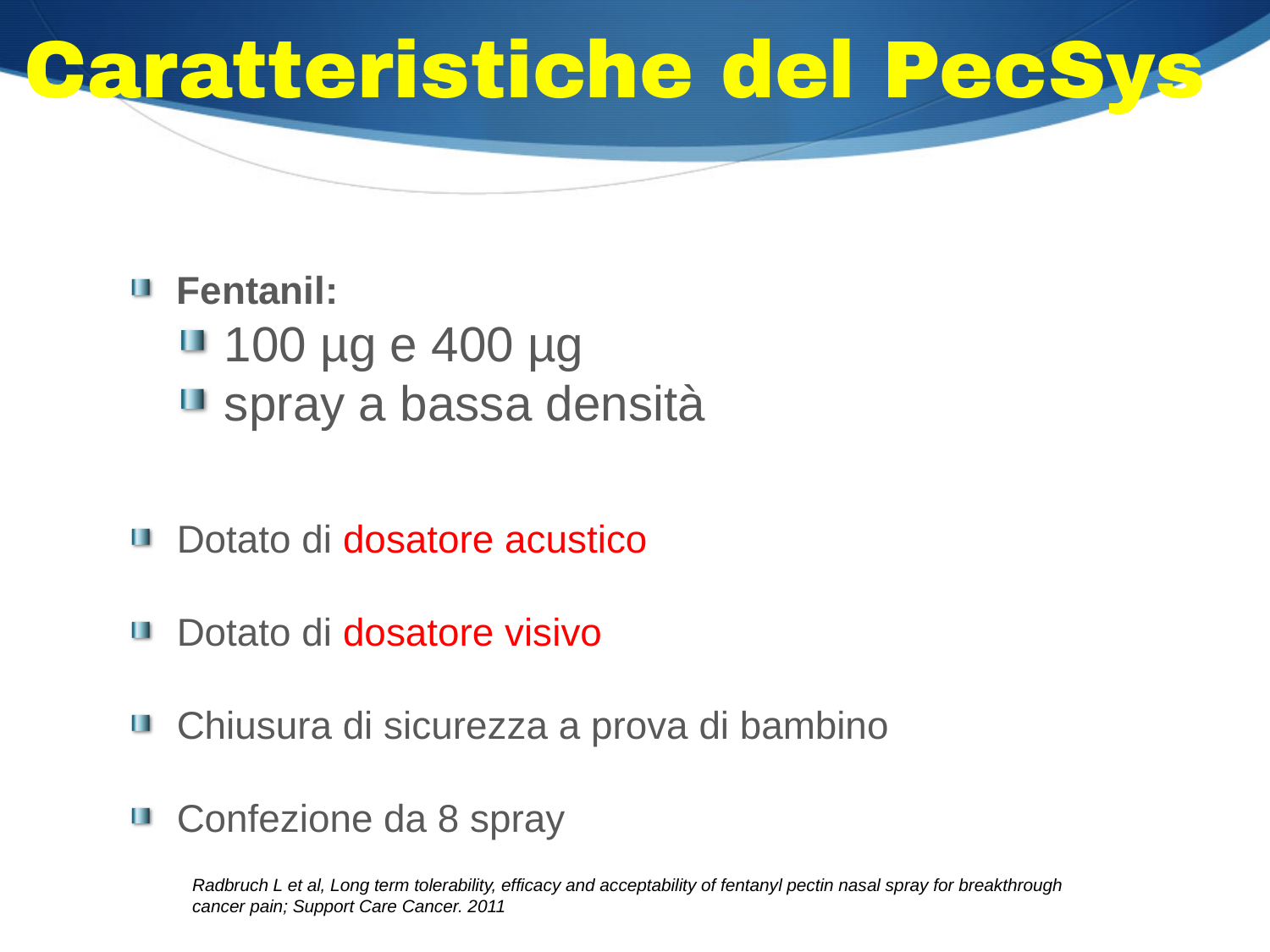

Caratteristiche del PecSys
Fentanil:
100 µg e 400 µg
spray a bassa densità

Dotato di dosatore acustico

Dotato di dosatore visivo

Chiusura di sicurezza a prova di bambino

Confezione da 8 spray

Radbruch L et al, Long term tolerability, efficacy and acceptability of fentanyl pectin nasal spray for breakthrough cancer pain; Support Care Cancer. 2011